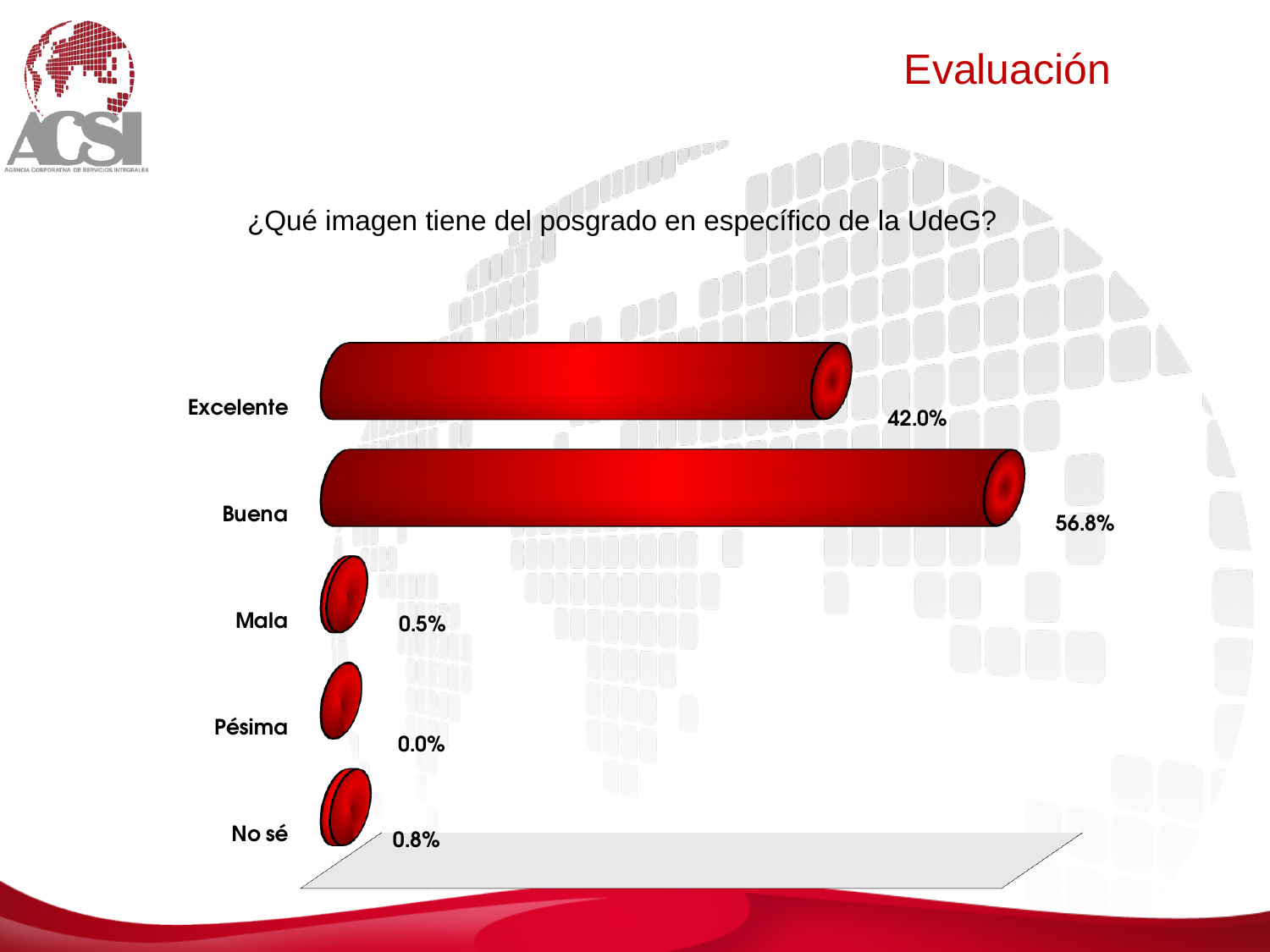

Evaluación
¿Qué imagen tiene del posgrado en específico de la UdeG?

[unsupported chart]